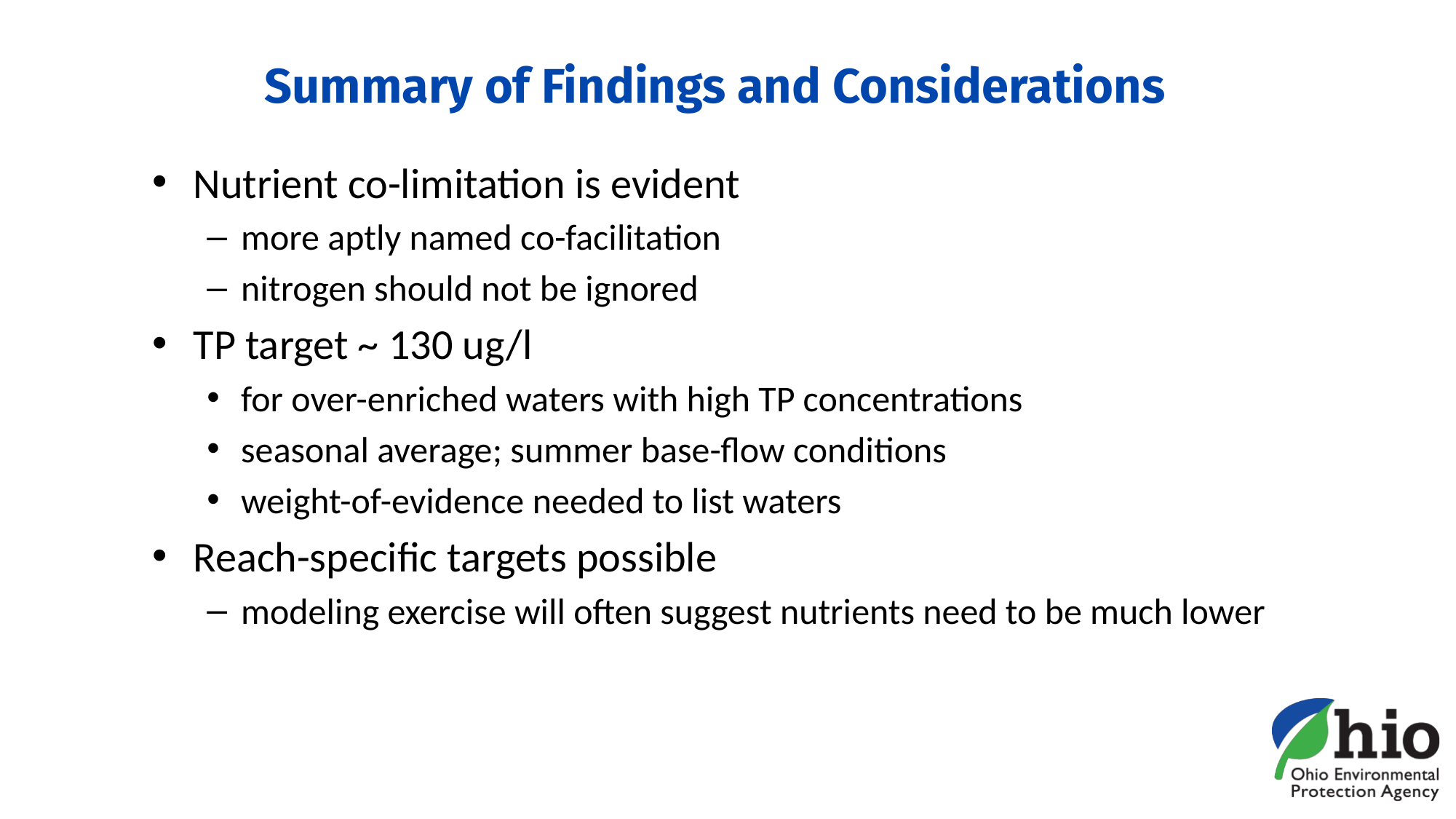

# Summary of Findings and Considerations
Nutrient co-limitation is evident
more aptly named co-facilitation
nitrogen should not be ignored
TP target ~ 130 ug/l
for over-enriched waters with high TP concentrations
seasonal average; summer base-flow conditions
weight-of-evidence needed to list waters
Reach-specific targets possible
modeling exercise will often suggest nutrients need to be much lower